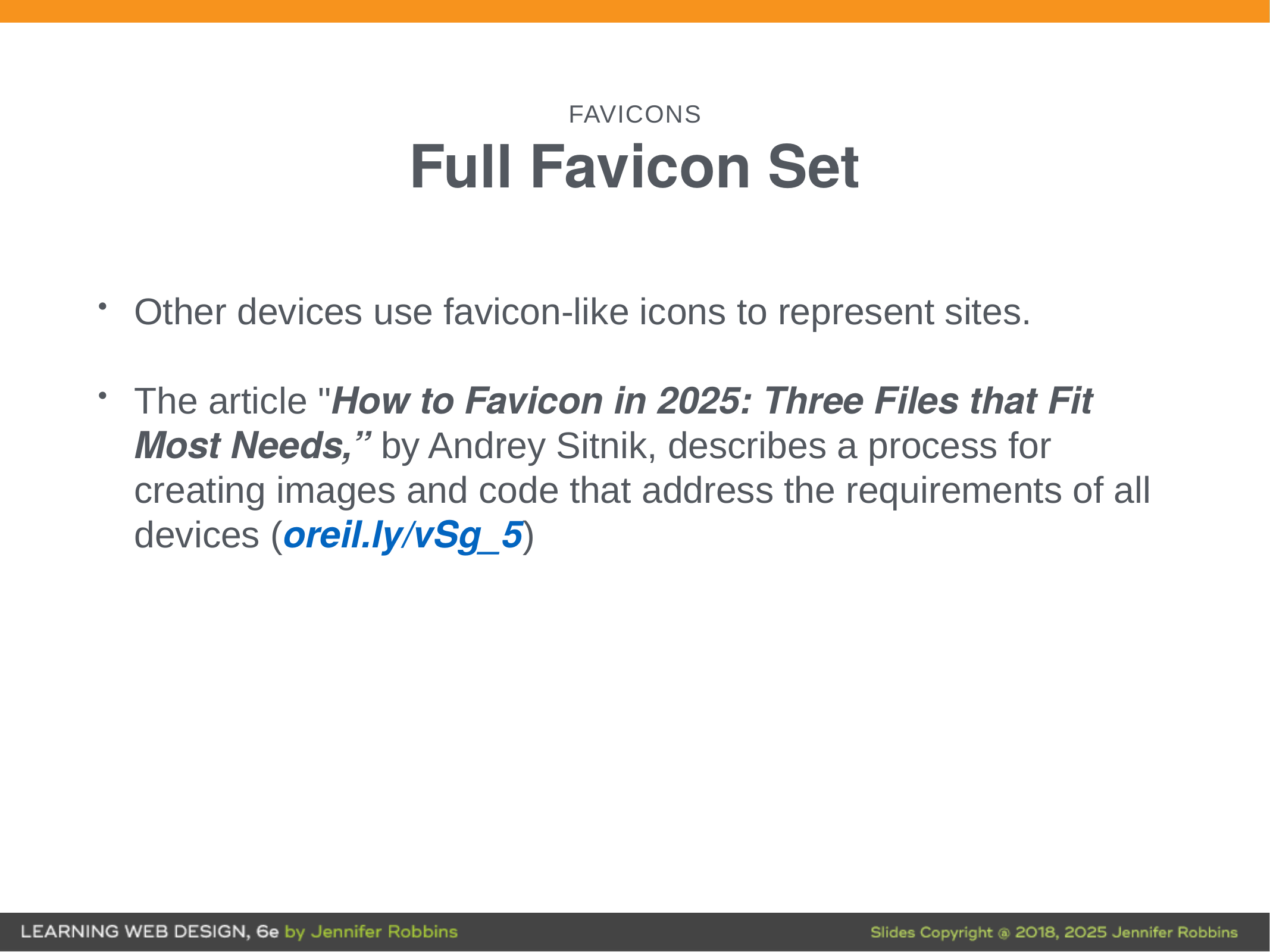

# FAVICONS
Full Favicon Set
Other devices use favicon-like icons to represent sites.
The article "How to Favicon in 2025: Three Files that Fit Most Needs,” by Andrey Sitnik, describes a process for creating images and code that address the requirements of all devices (oreil.ly/vSg_5)